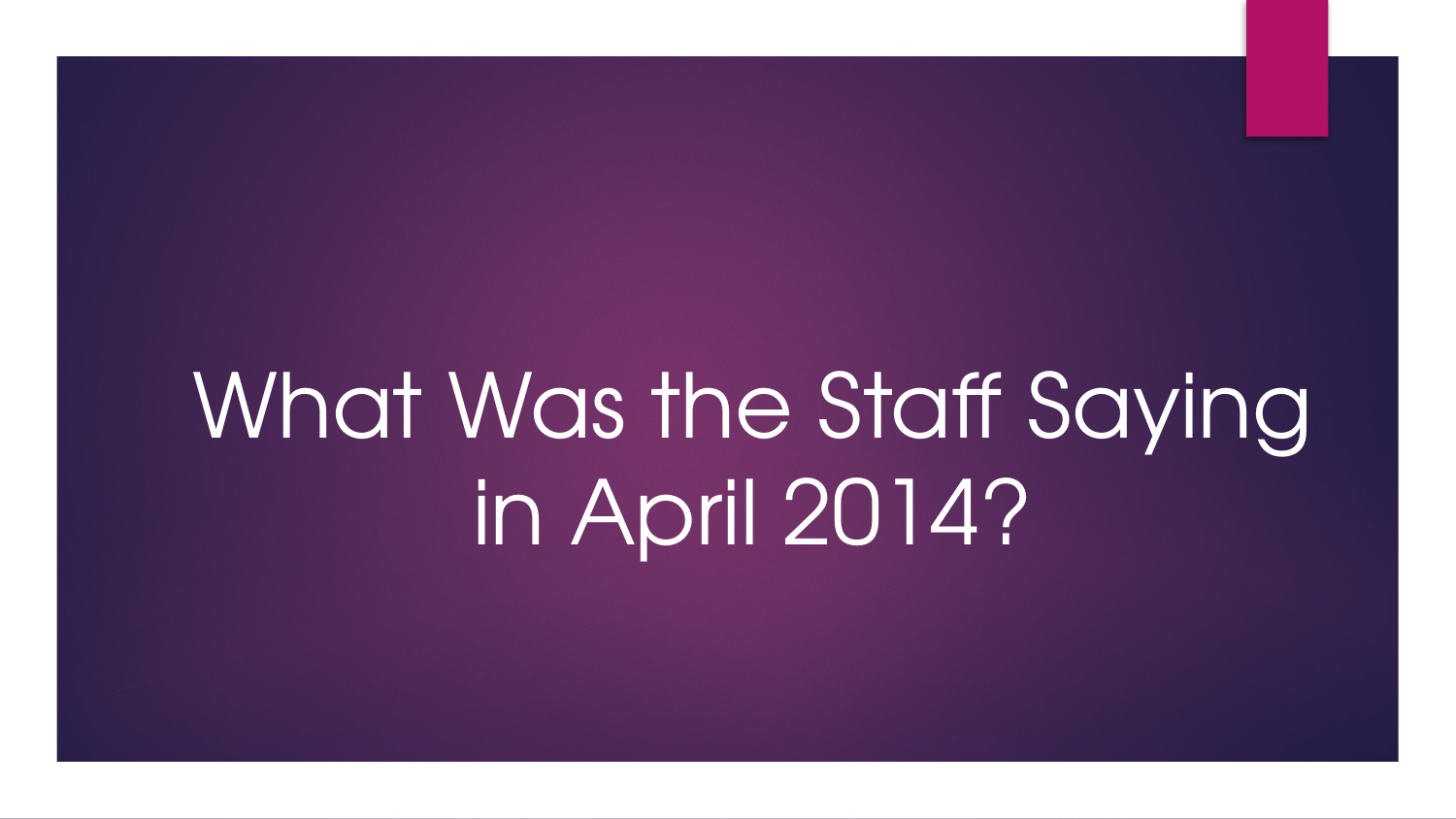

# What Was the Staff Saying in April 2014?